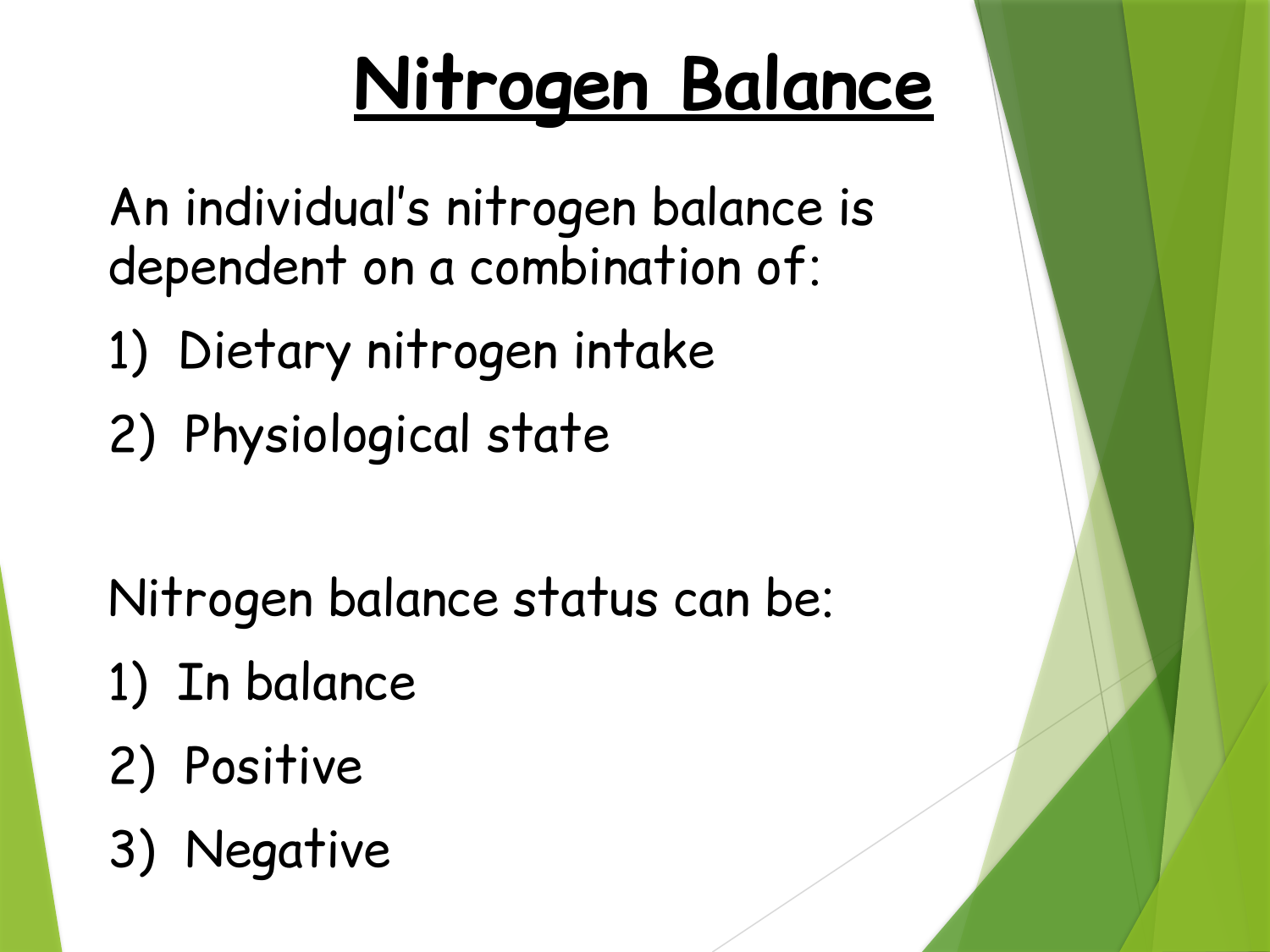

Nitrogen Balance
An individual’s nitrogen balance is dependent on a combination of:
1)  Dietary nitrogen intake
2)  Physiological state
Nitrogen balance status can be:
1)  In balance
2)  Positive
3)  Negative